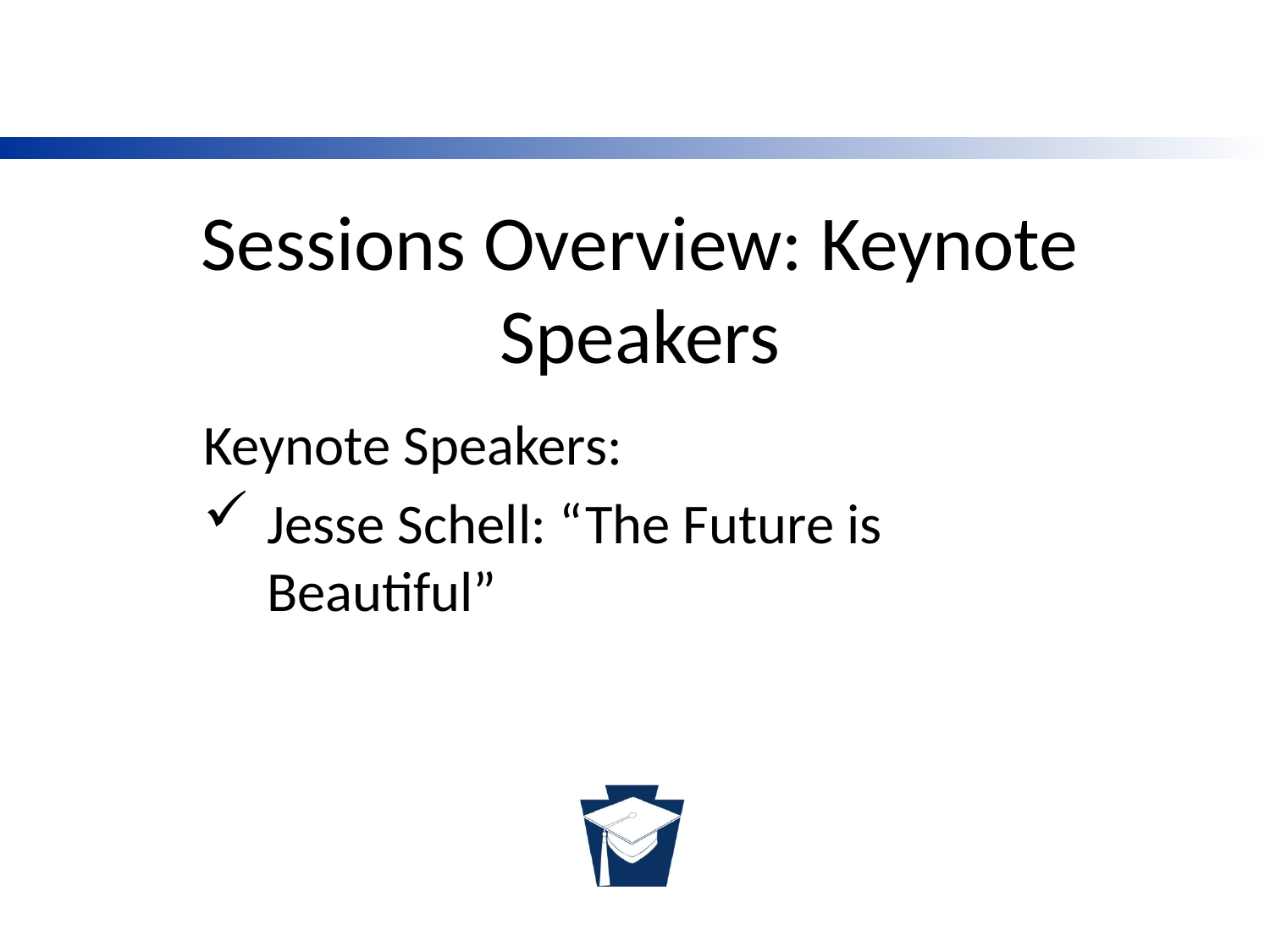

# Sessions Overview: Keynote Speakers
Keynote Speakers:
Jesse Schell: “The Future is Beautiful”